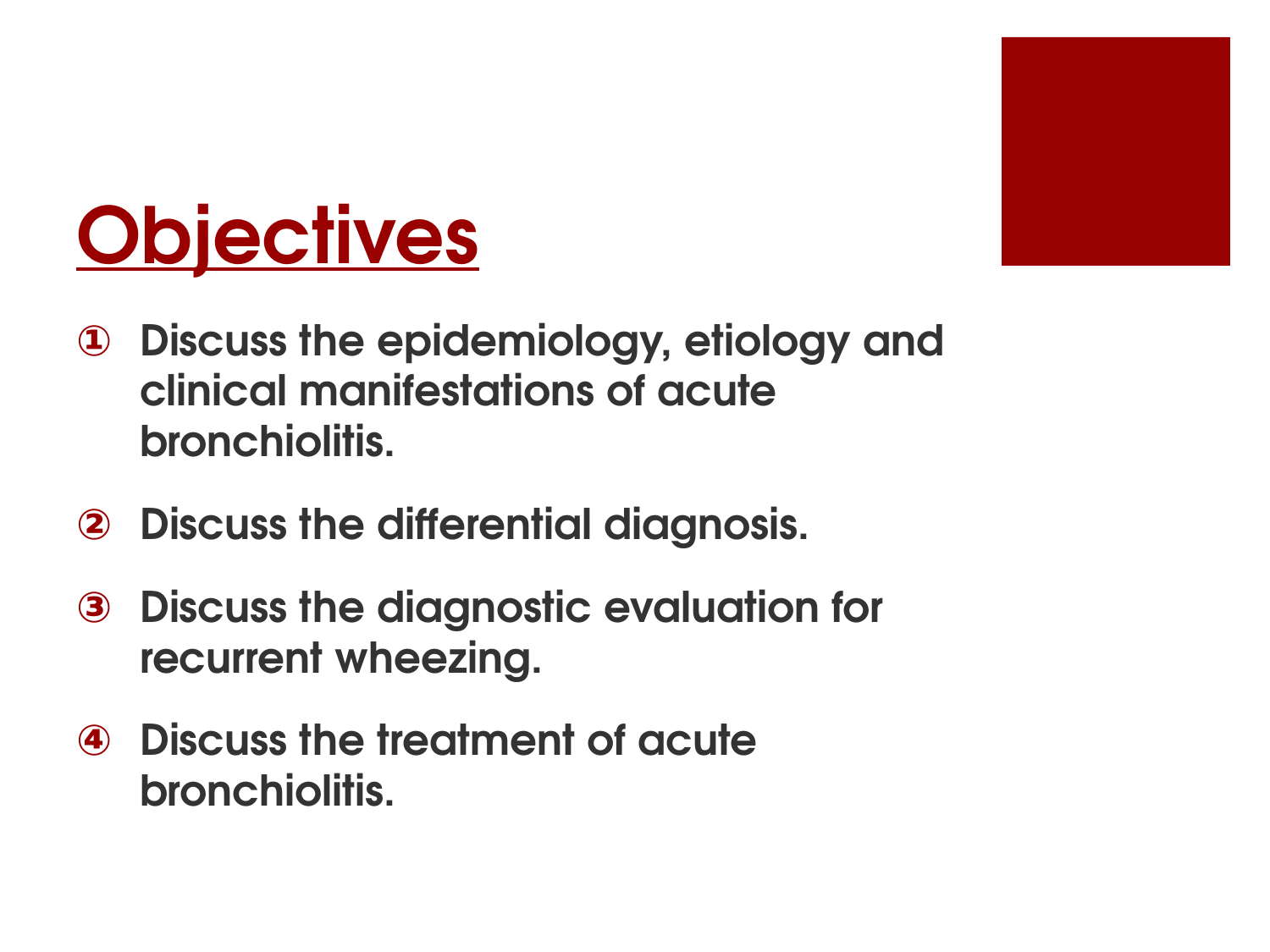

# Objectives
Discuss the epidemiology, etiology and clinical manifestations of acute bronchiolitis.
Discuss the differential diagnosis.
Discuss the diagnostic evaluation for recurrent wheezing.
Discuss the treatment of acute bronchiolitis.